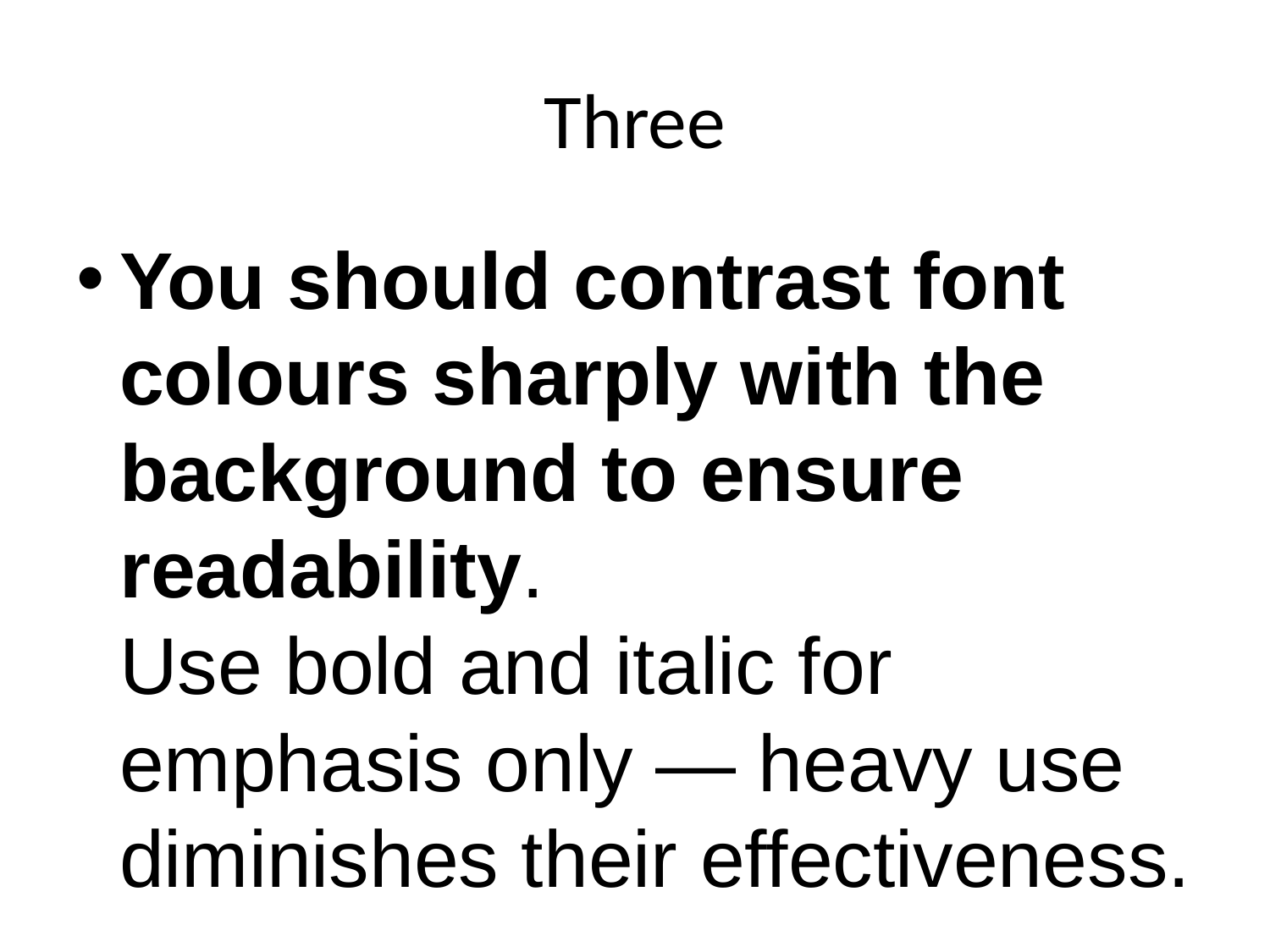

# Three
You should contrast font colours sharply with the background to ensure readability.
Use bold and italic for emphasis only — heavy use diminishes their effectiveness.